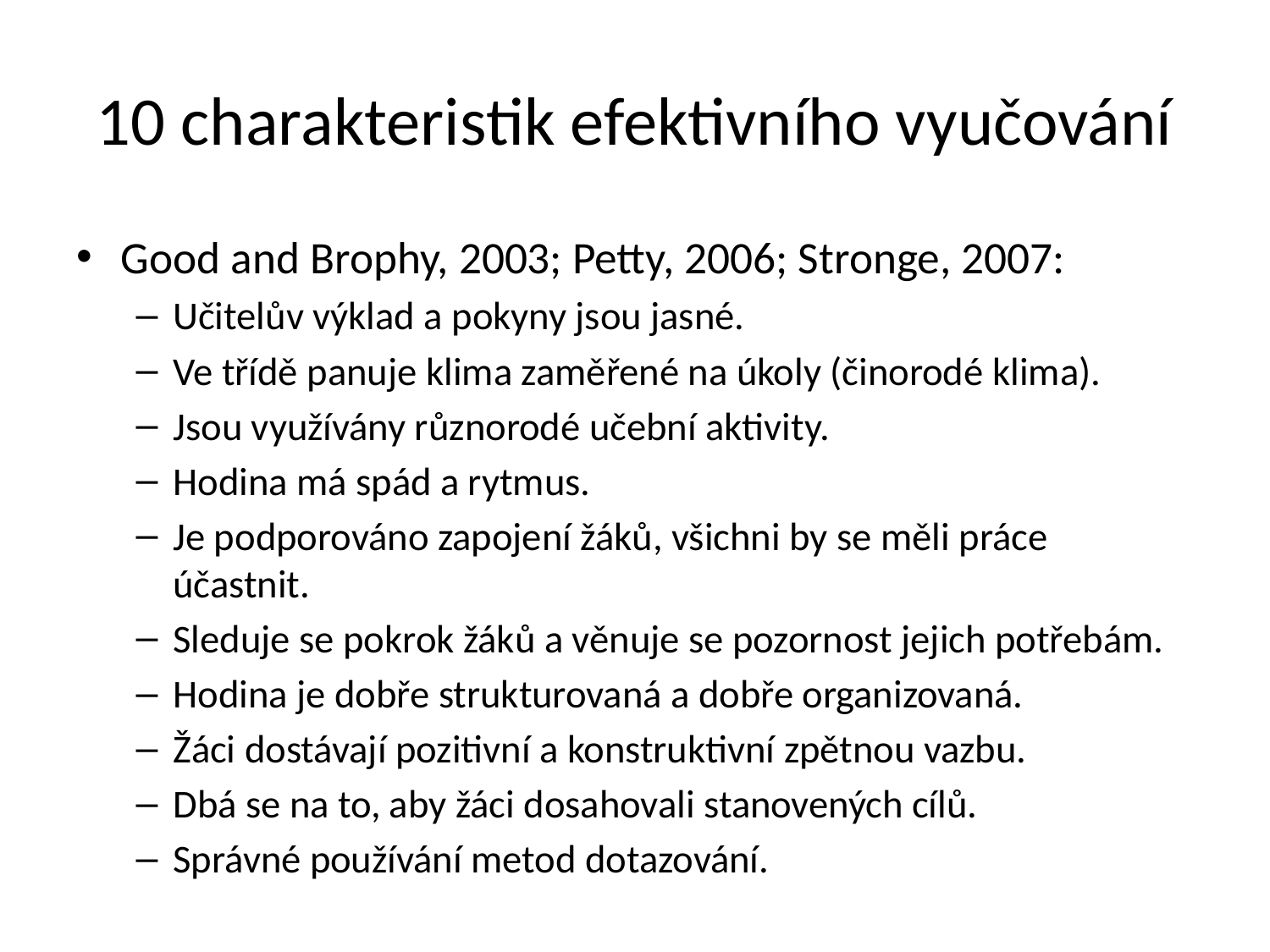

# 10 charakteristik efektivního vyučování
Good and Brophy, 2003; Petty, 2006; Stronge, 2007:
Učitelův výklad a pokyny jsou jasné.
Ve třídě panuje klima zaměřené na úkoly (činorodé klima).
Jsou využívány různorodé učební aktivity.
Hodina má spád a rytmus.
Je podporováno zapojení žáků, všichni by se měli práce účastnit.
Sleduje se pokrok žáků a věnuje se pozornost jejich potřebám.
Hodina je dobře strukturovaná a dobře organizovaná.
Žáci dostávají pozitivní a konstruktivní zpětnou vazbu.
Dbá se na to, aby žáci dosahovali stanovených cílů.
Správné používání metod dotazování.